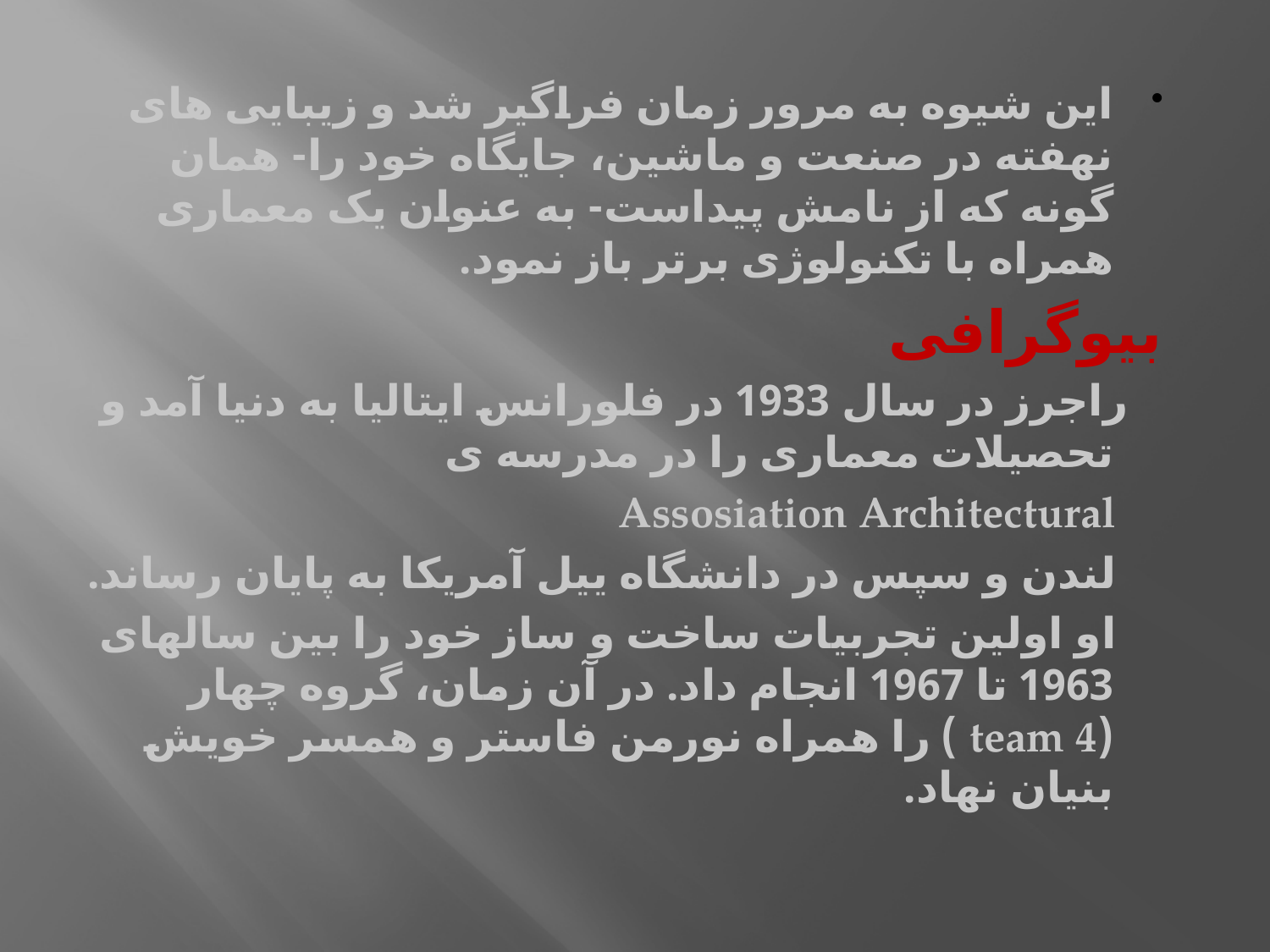

این شیوه به مرور زمان فراگیر شد و زیبایی های نهفته در صنعت و ماشین، جایگاه خود را- همان گونه که از نامش پیداست- به عنوان یک معماری همراه با تکنولوژی برتر باز نمود.
بیوگرافی
   راجرز در سال 1933 در فلورانس ایتالیا به دنیا آمد و تحصیلات معماری را در مدرسه ی
    Assosiation Architectural
    لندن و سپس در دانشگاه ییل آمریکا به پایان رساند.
    او اولین تجربیات ساخت و ساز خود را بین سالهای 1963 تا 1967 انجام داد. در آن زمان، گروه چهار (team 4 ) را همراه نورمن فاستر و همسر خویش بنیان نهاد.
#